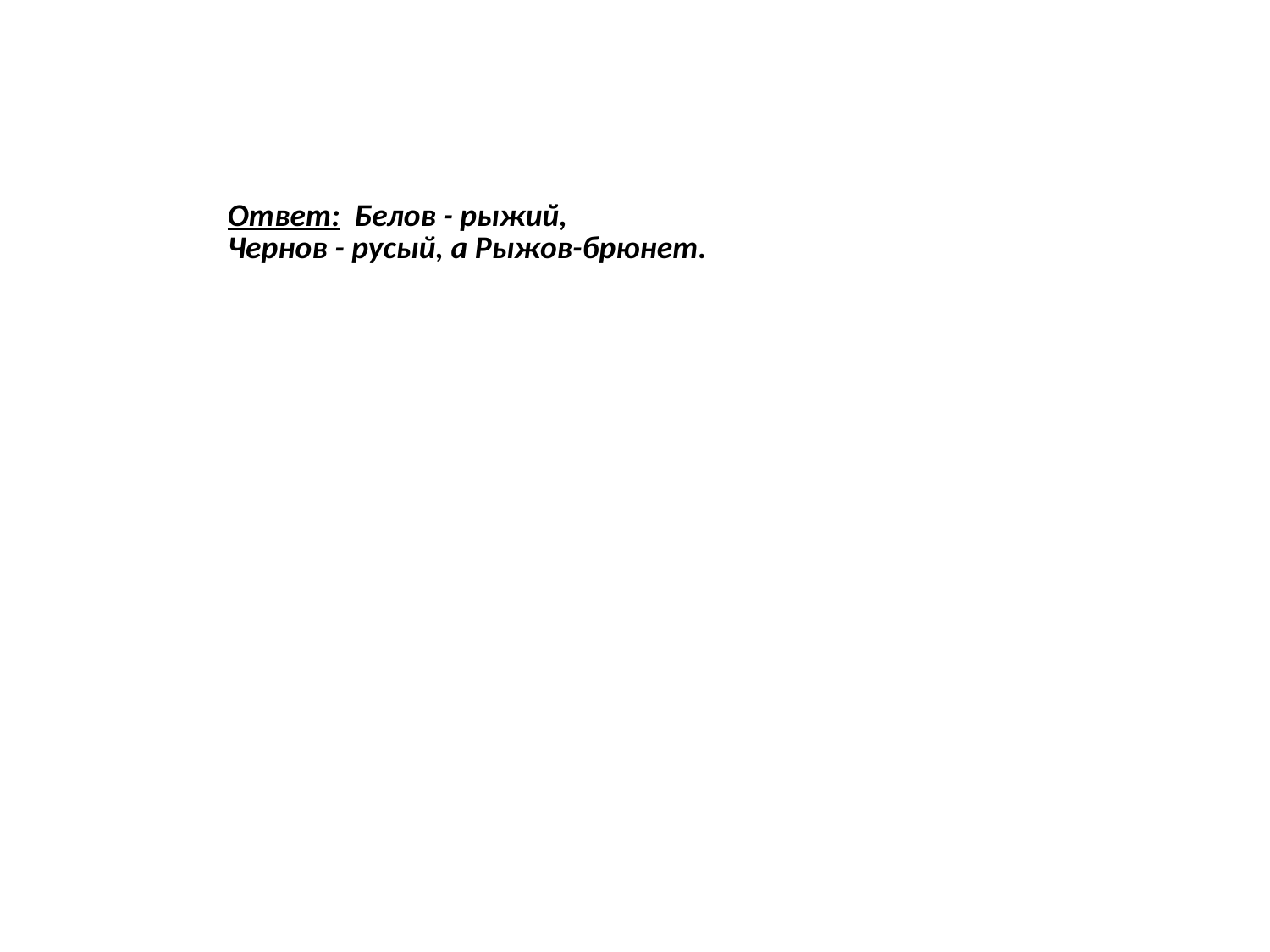

| Ответ: Белов - рыжий, Чернов - русый, а Рыжов-брюнет. |
| --- |